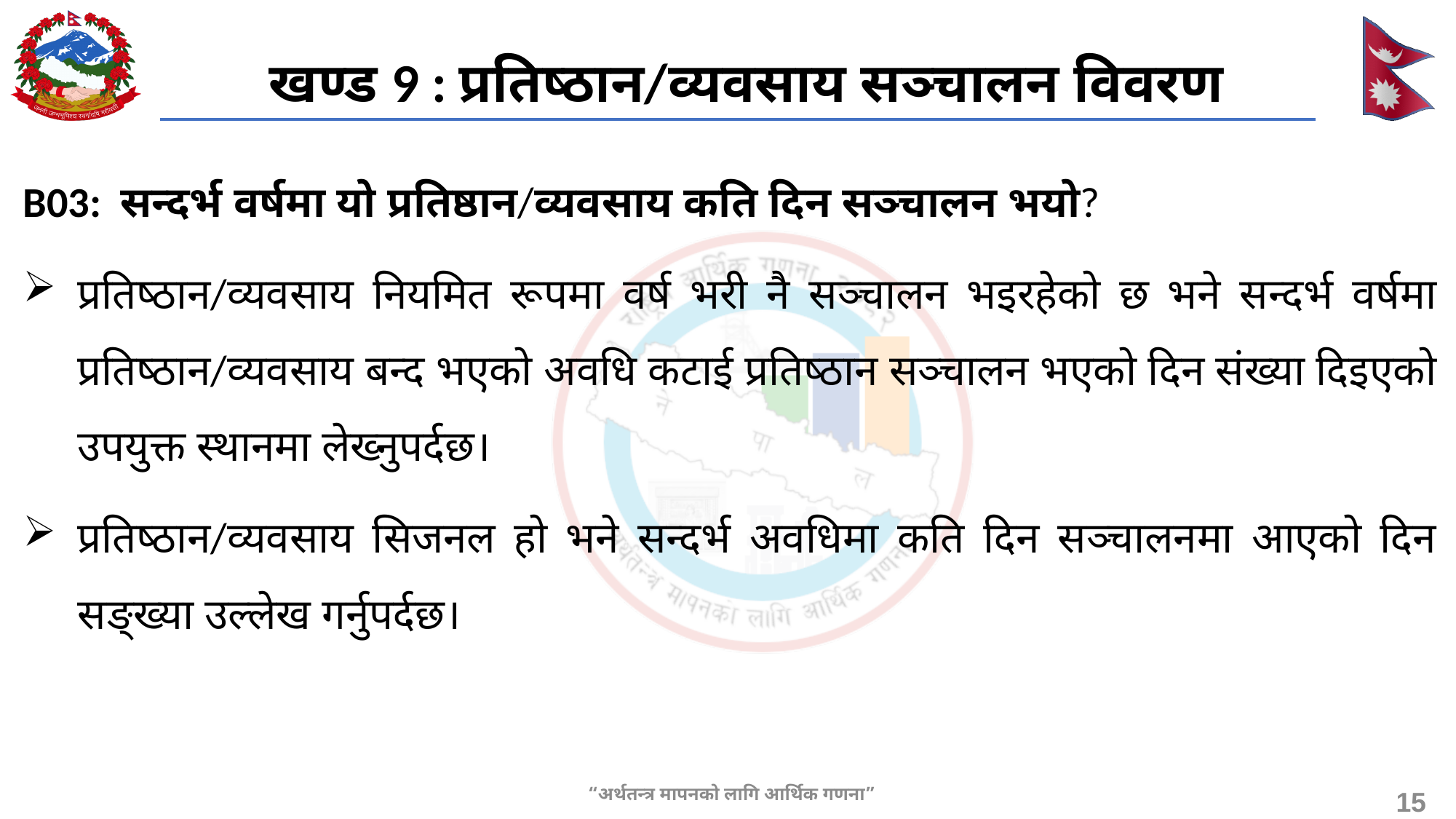

खण्ड 9 : प्रतिष्ठान/व्यवसाय सञ्चालन विवरण
B03:  सन्दर्भ वर्षमा यो प्रतिष्ठान/व्यवसाय कति दिन सञ्चालन भयो?
प्रतिष्ठान/व्यवसाय नियमित रूपमा वर्ष भरी नै सञ्चालन भइरहेको छ भने सन्दर्भ वर्षमा प्रतिष्ठान/व्यवसाय बन्द भएको अवधि कटाई प्रतिष्ठान सञ्चालन भएको दिन संख्या दिइएको उपयुक्त स्थानमा लेख्नुपर्दछ।
प्रतिष्ठान/व्यवसाय सिजनल हो भने सन्दर्भ अवधिमा कति दिन सञ्चालनमा आएको दिन सङ्ख्या उल्लेख गर्नुपर्दछ।

15
“अर्थतन्त्र मापनको लागि आर्थिक गणना”